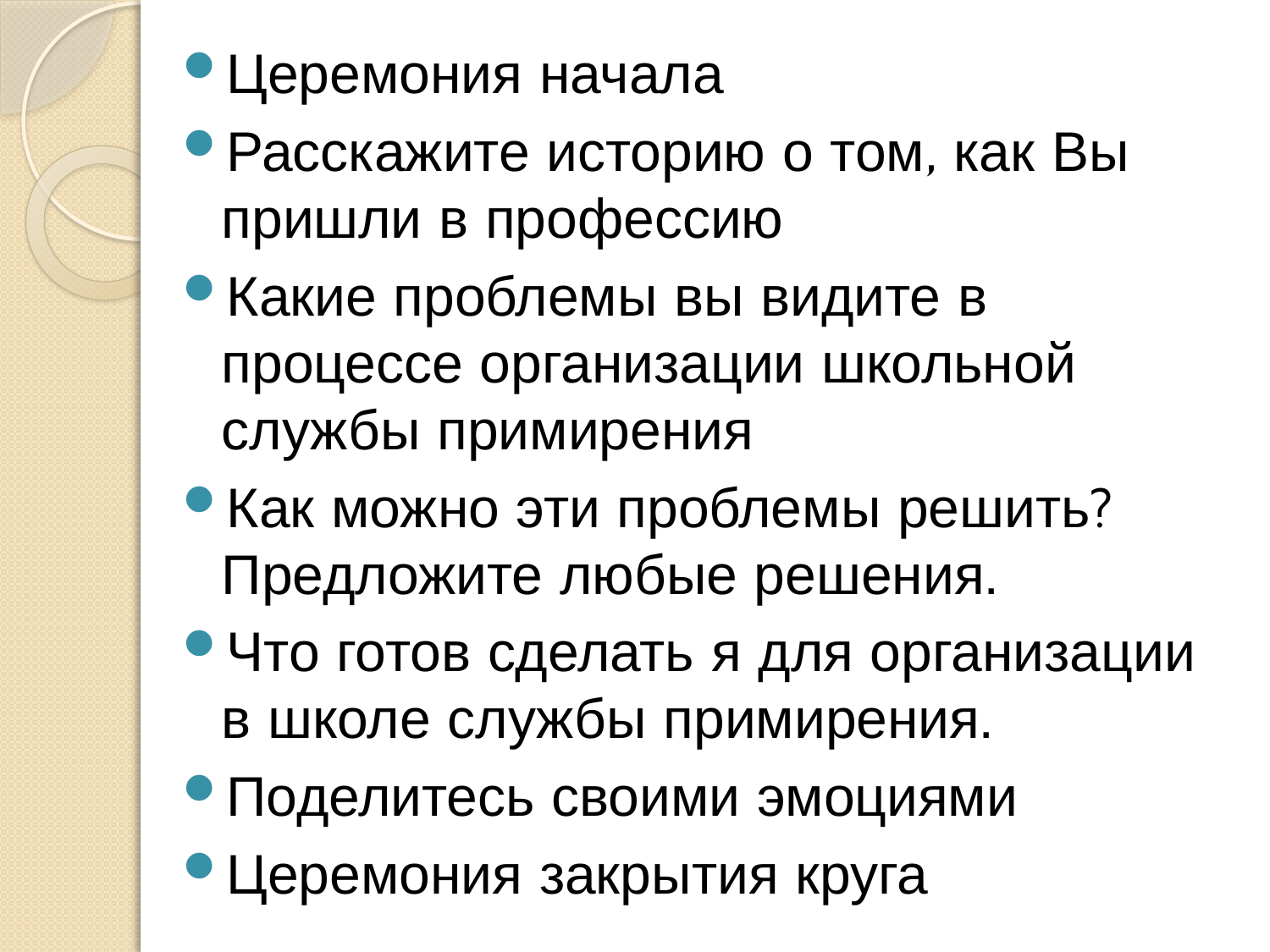

Церемония начала
Расскажите историю о том, как Вы пришли в профессию
Какие проблемы вы видите в процессе организации школьной службы примирения
Как можно эти проблемы решить? Предложите любые решения.
Что готов сделать я для организации в школе службы примирения.
Поделитесь своими эмоциями
Церемония закрытия круга